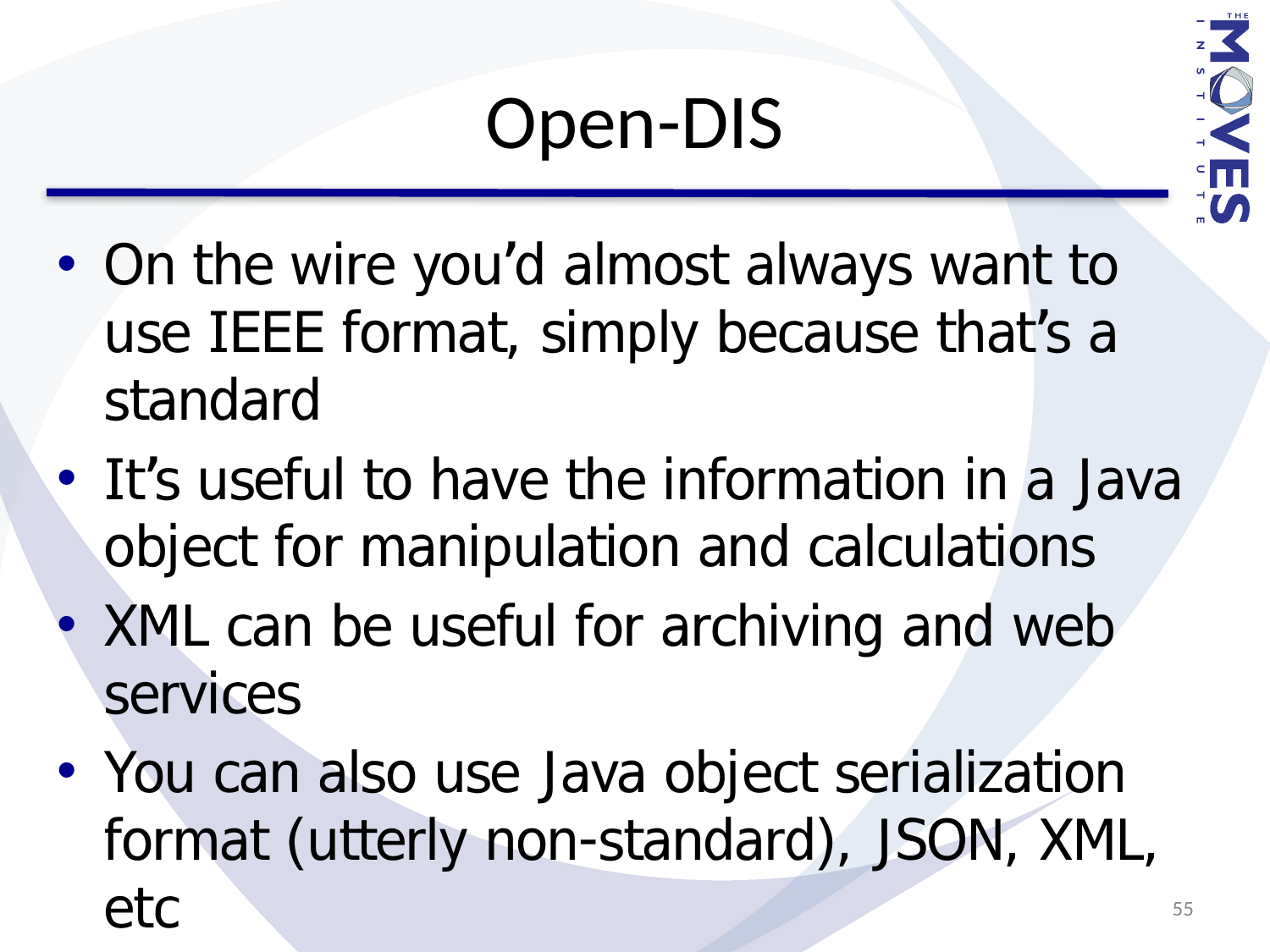

# Open-DIS
On the wire you’d almost always want to use IEEE format, simply because that’s a standard
It’s useful to have the information in a Java object for manipulation and calculations
XML can be useful for archiving and web services
You can also use Java object serialization format (utterly non-standard), JSON, XML, etc
55